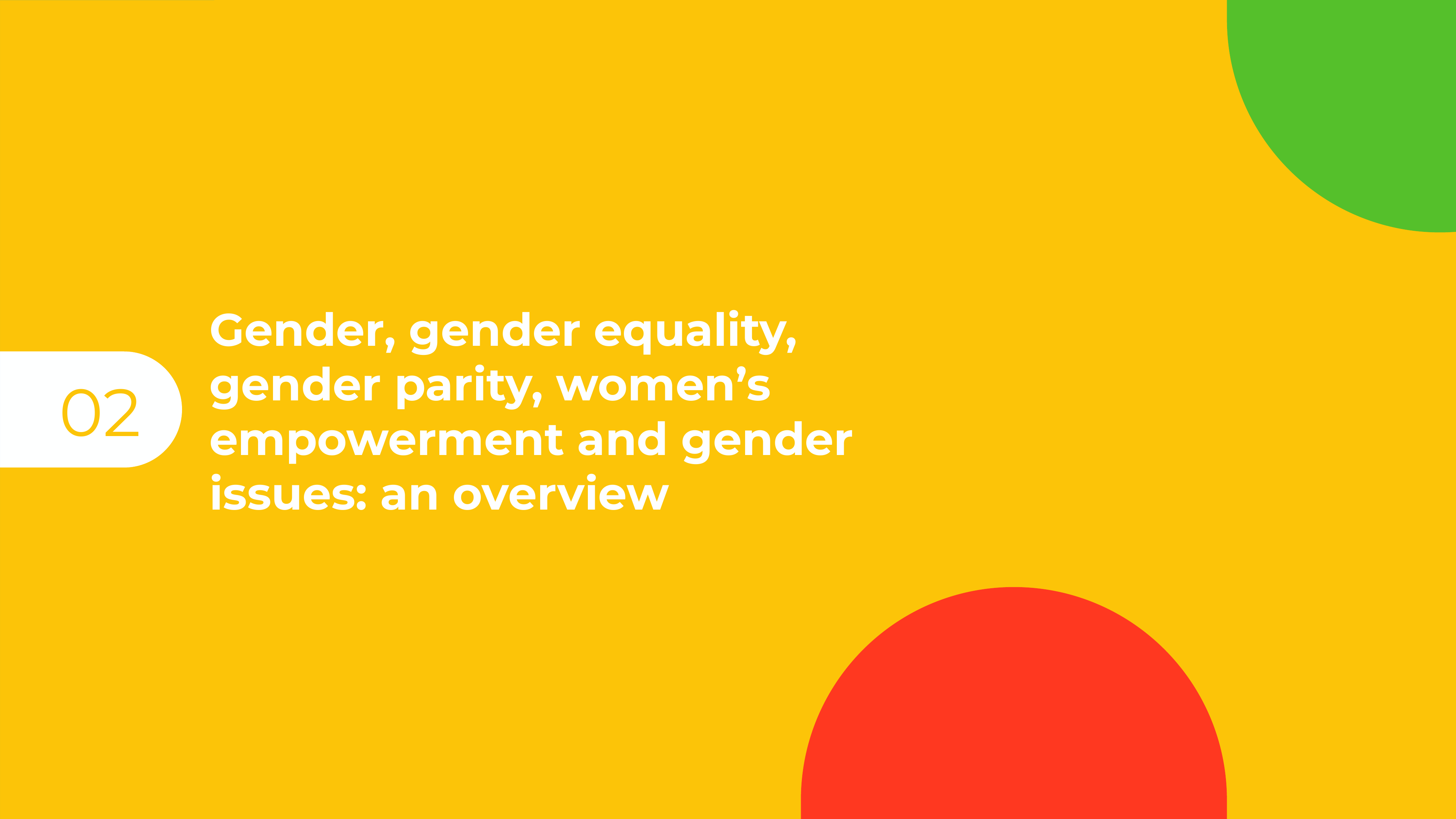

Gender, gender equality, gender parity, women’s empowerment and gender issues: an overview
02